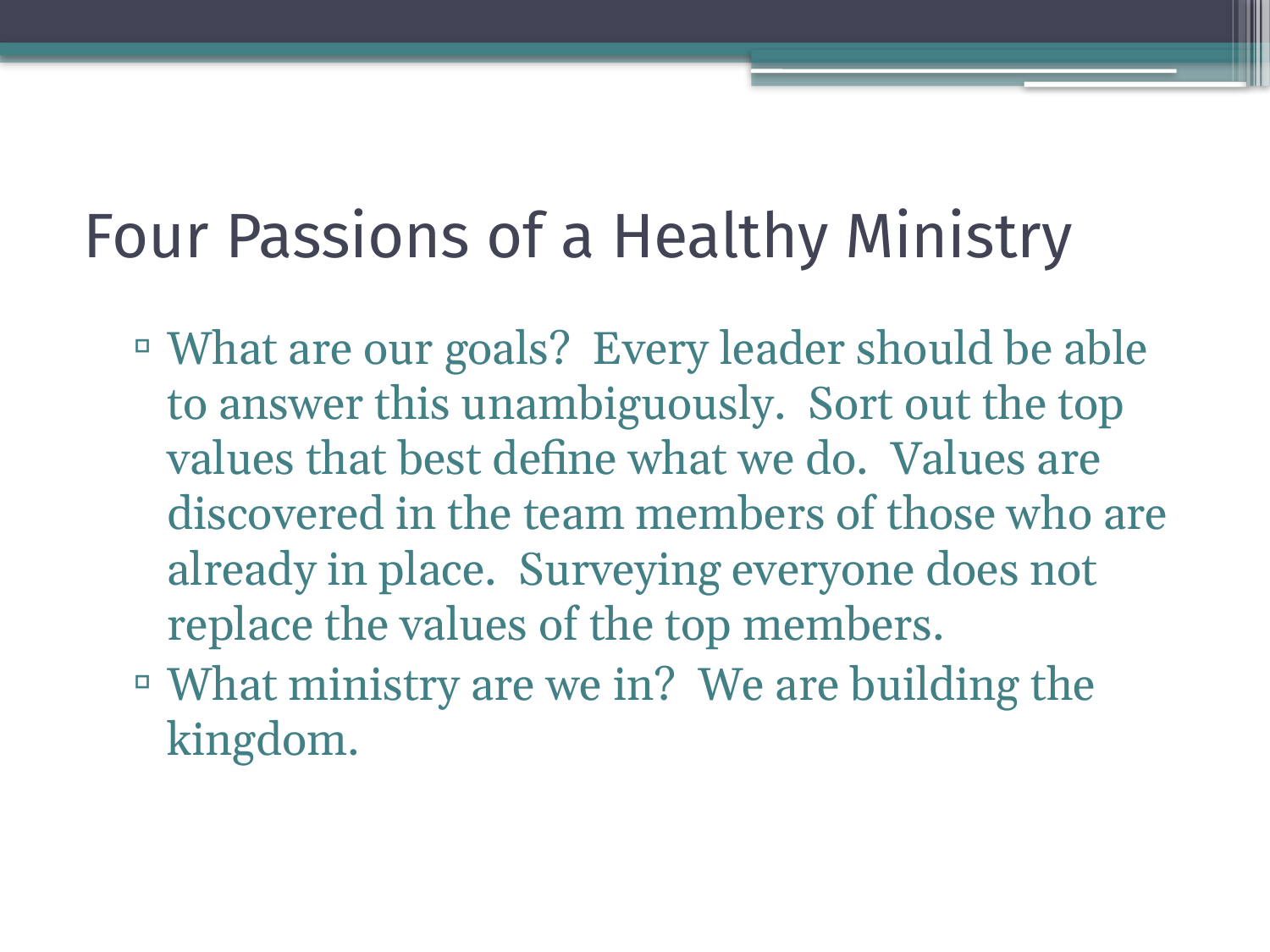

# Four Passions of a Healthy Ministry
What are our goals?  Every leader should be able to answer this unambiguously.  Sort out the top values that best define what we do.  Values are discovered in the team members of those who are already in place.  Surveying everyone does not replace the values of the top members.
What ministry are we in?  We are building the kingdom.